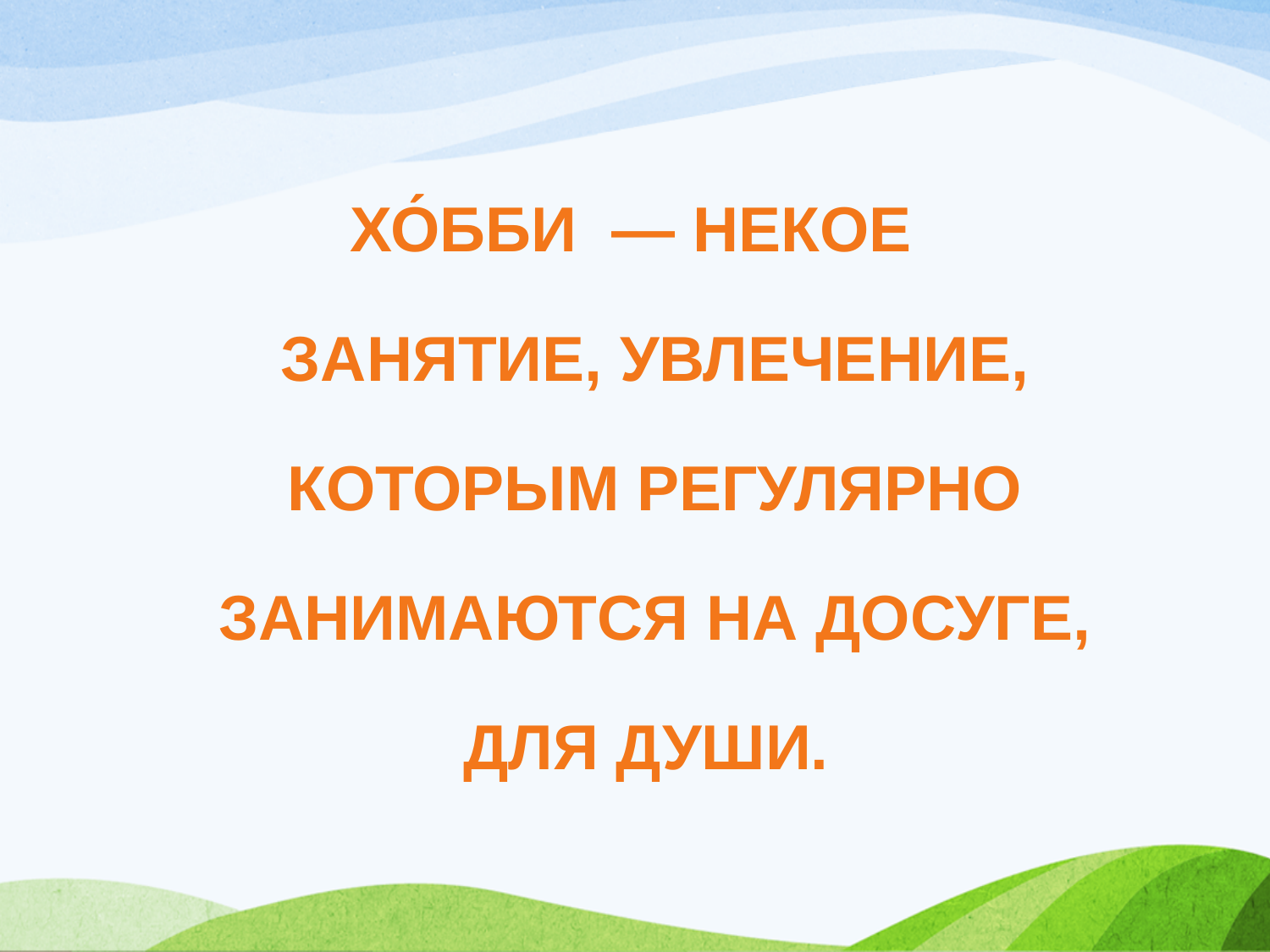

Хо́бби  — некое занятие, увлечение, которым регулярно занимаются на досуге, для души.